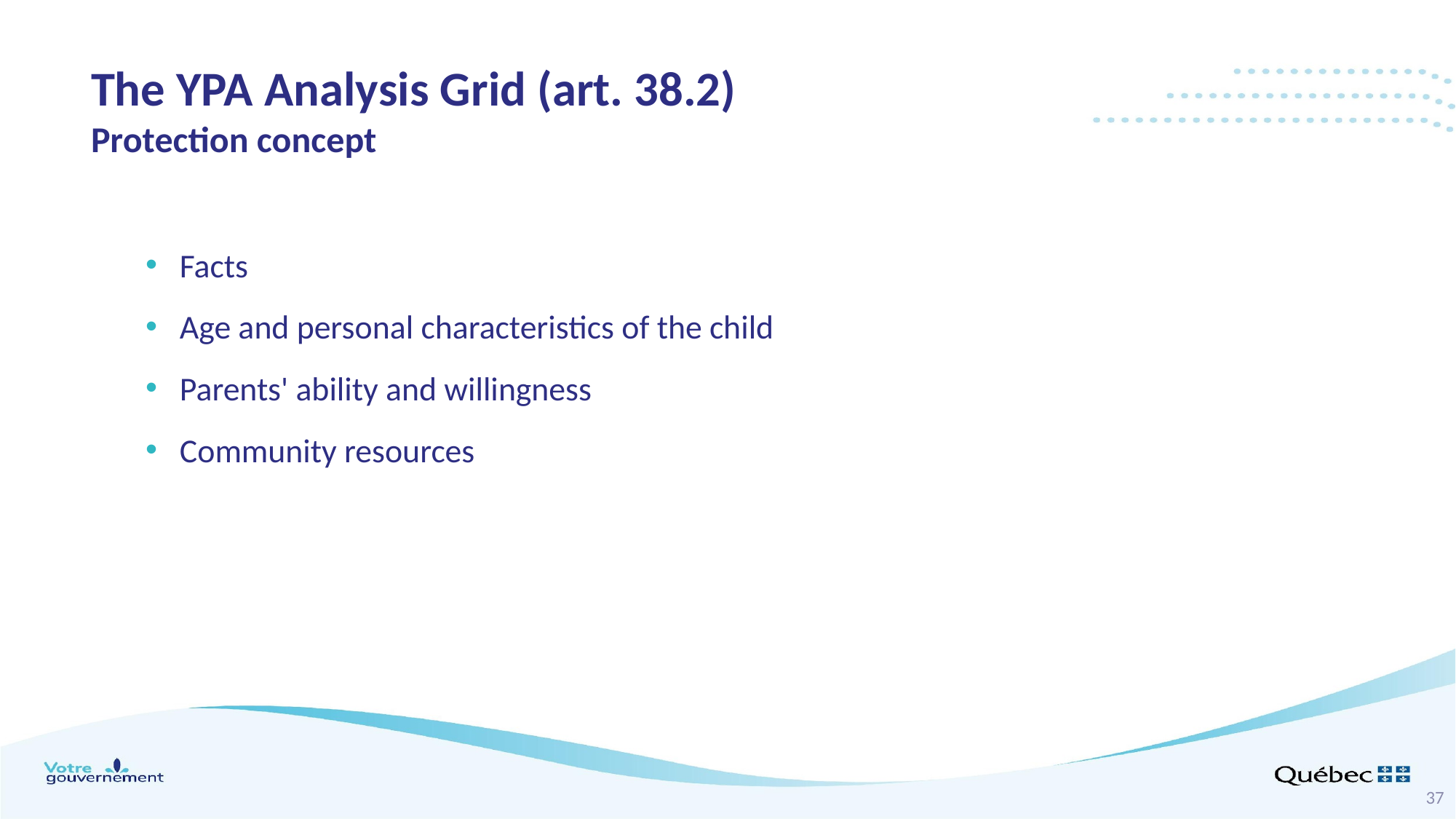

The YPA Analysis Grid (art. 38.2)
Protection concept

Facts
Age and personal characteristics of the child
Parents' ability and willingness
Community resources

37